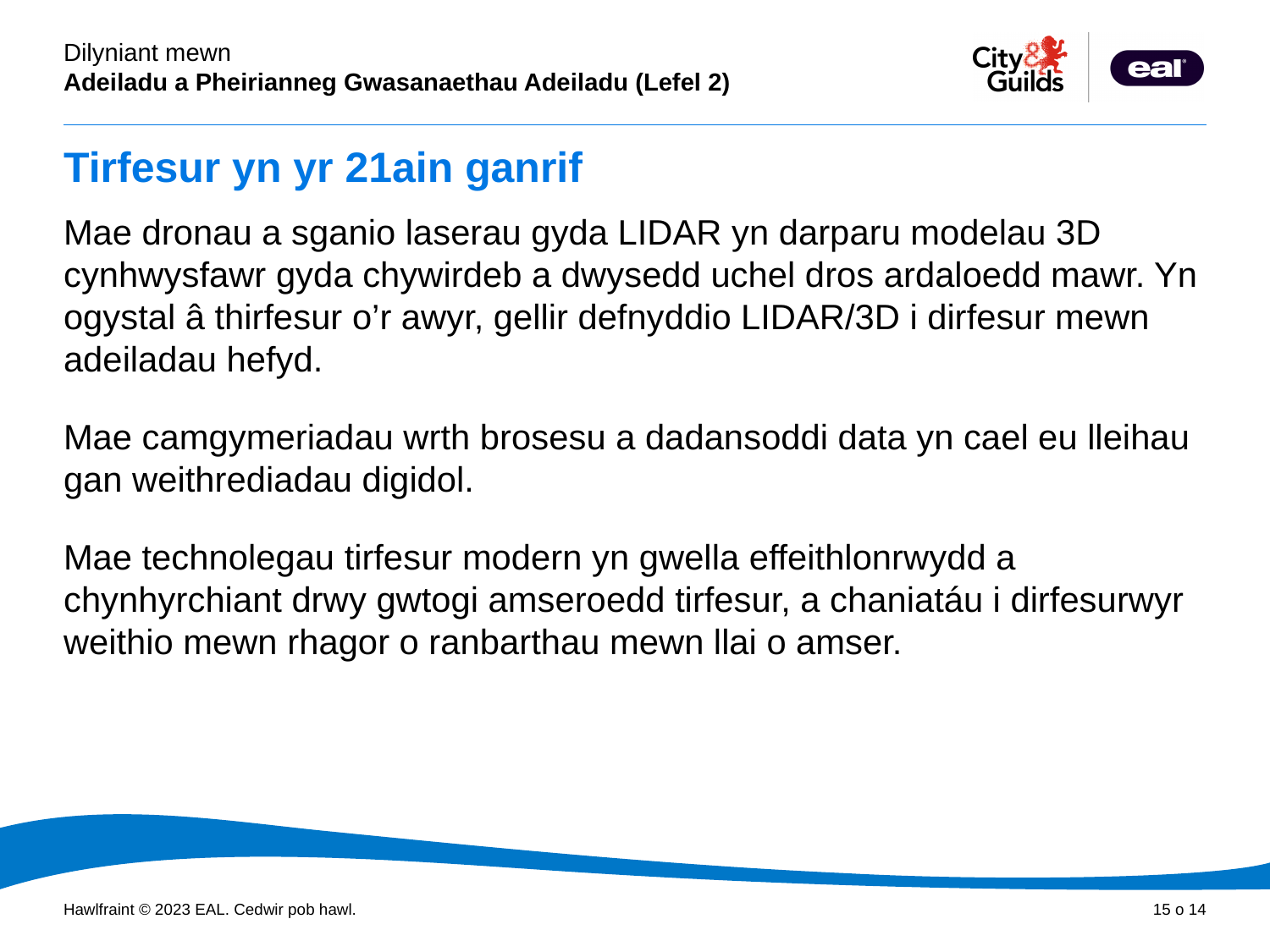

# Tirfesur yn yr 21ain ganrif
Mae dronau a sganio laserau gyda LIDAR yn darparu modelau 3D cynhwysfawr gyda chywirdeb a dwysedd uchel dros ardaloedd mawr. Yn ogystal â thirfesur o’r awyr, gellir defnyddio LIDAR/3D i dirfesur mewn adeiladau hefyd.
Mae camgymeriadau wrth brosesu a dadansoddi data yn cael eu lleihau gan weithrediadau digidol.
Mae technolegau tirfesur modern yn gwella effeithlonrwydd a chynhyrchiant drwy gwtogi amseroedd tirfesur, a chaniatáu i dirfesurwyr weithio mewn rhagor o ranbarthau mewn llai o amser.